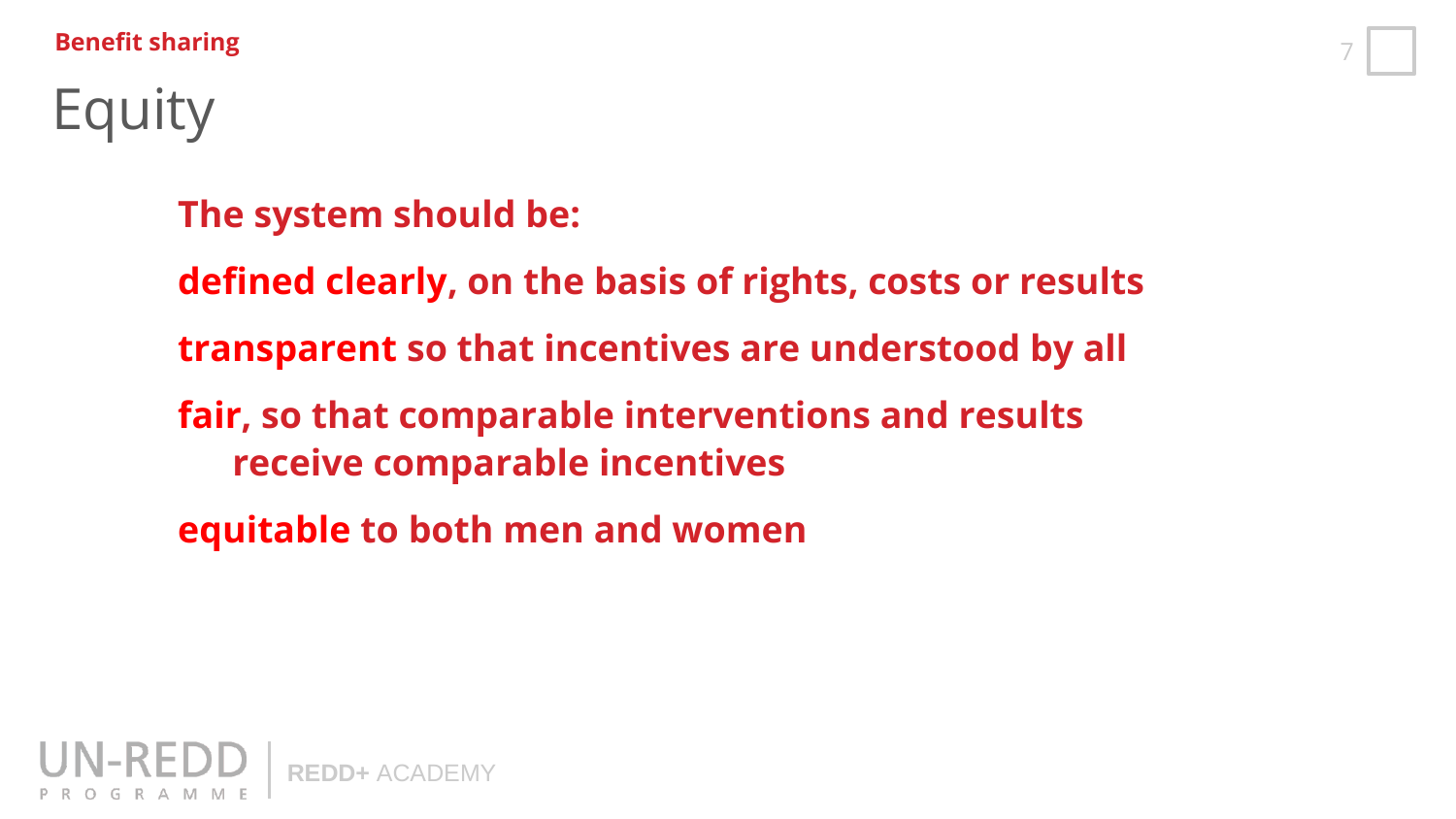

Benefit sharing
Equity
The system should be:
defined clearly, on the basis of rights, costs or results
transparent so that incentives are understood by all
fair, so that comparable interventions and results receive comparable incentives
equitable to both men and women